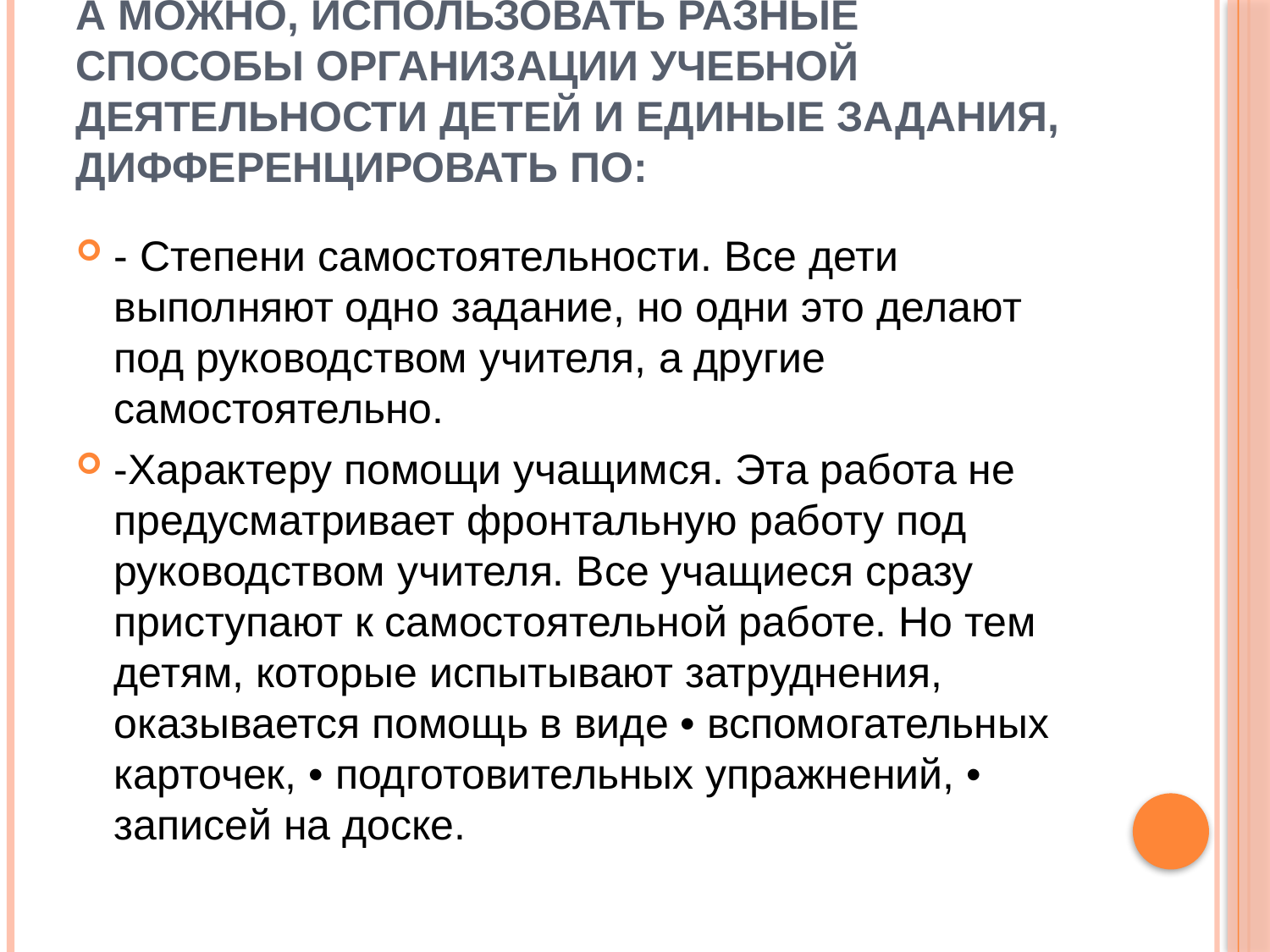

# А можно, использовать разные способы организации учебной деятельности детей и единые задания, дифференцировать по:
- Степени самостоятельности. Все дети выполняют одно задание, но одни это делают под руководством учителя, а другие самостоятельно.
-Характеру помощи учащимся. Эта работа не предусматривает фронтальную работу под руководством учителя. Все учащиеся сразу приступают к самостоятельной работе. Но тем детям, которые испытывают затруднения, оказывается помощь в виде • вспомогательных карточек, • подготовительных упражнений, • записей на доске.